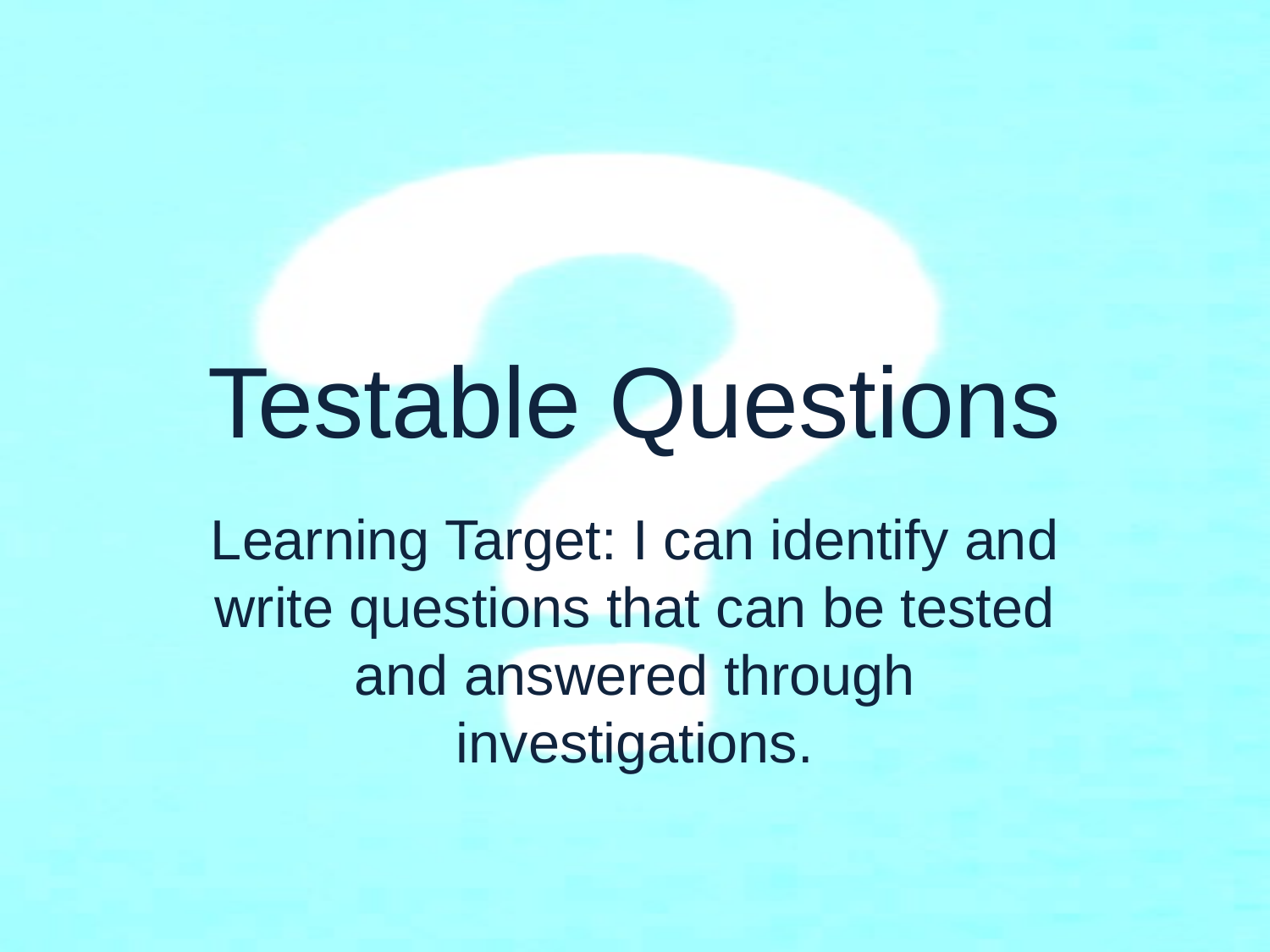

# Testable Questions
Learning Target: I can identify and write questions that can be tested and answered through investigations.